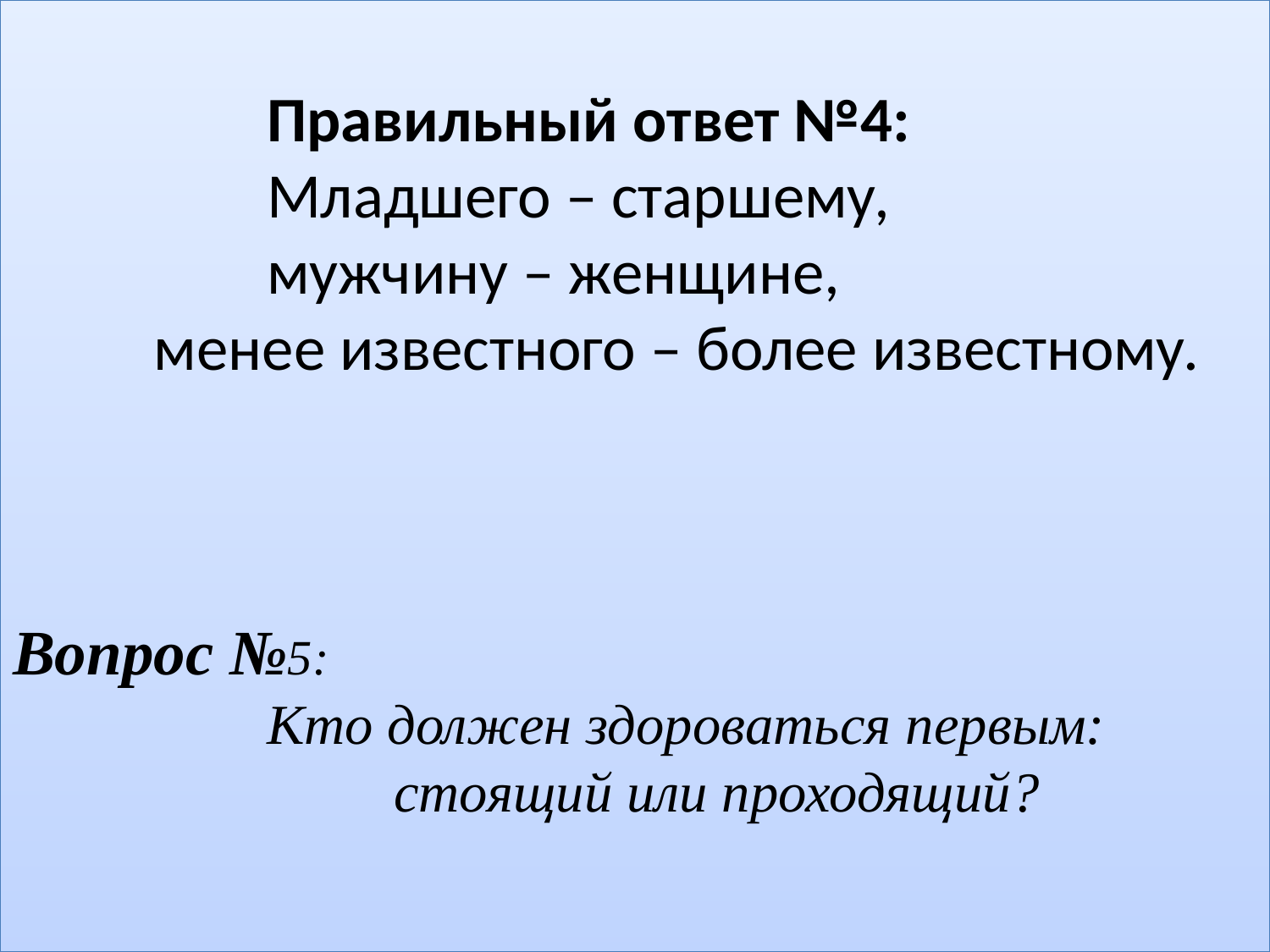

# Правильный ответ №4: Младшего – старшему, мужчину – женщине, менее известного – более известному. Вопрос №5: Кто должен здороваться первым: стоящий или проходящий?